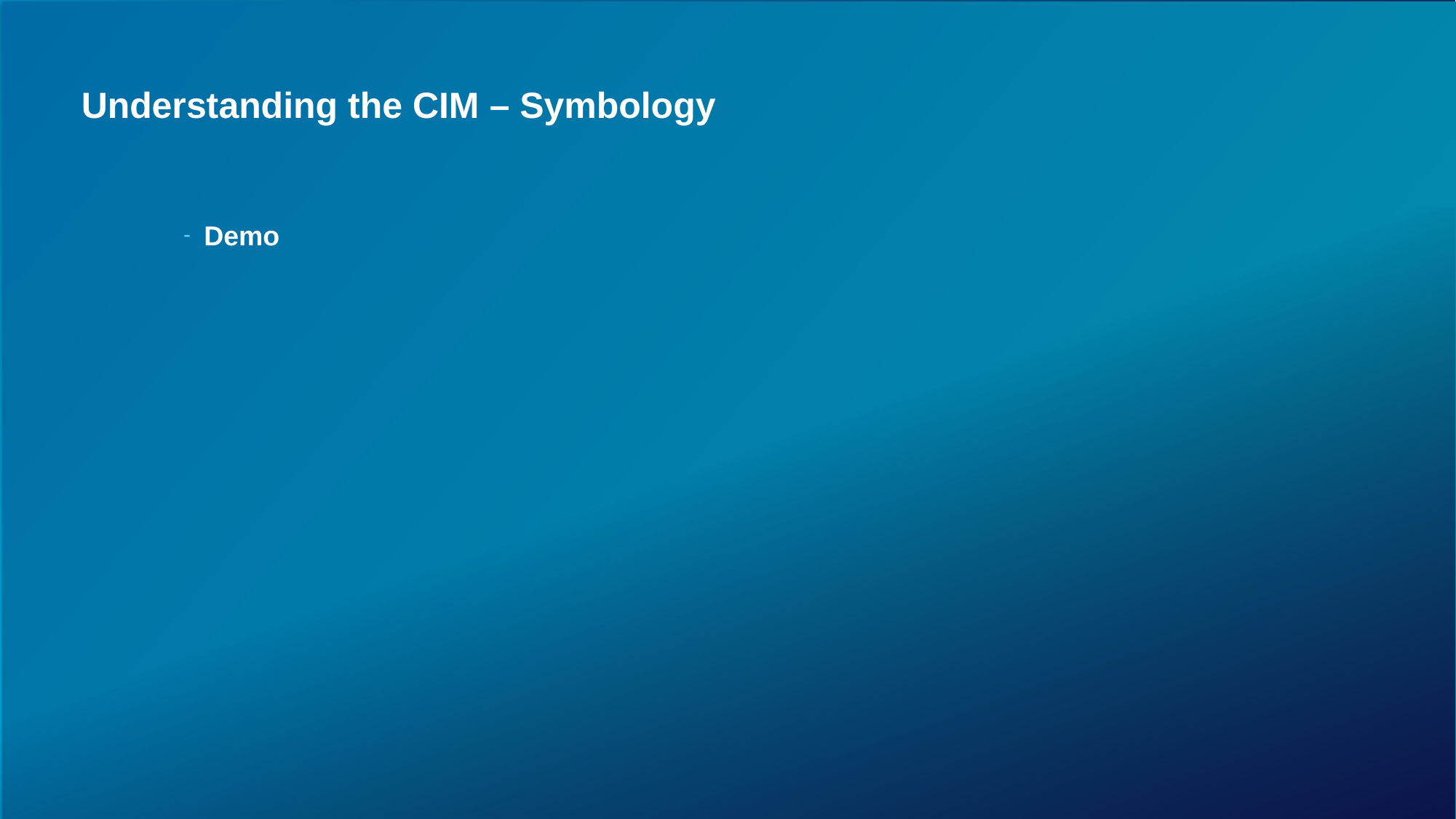

# Understanding the CIM – Symbology

Demo